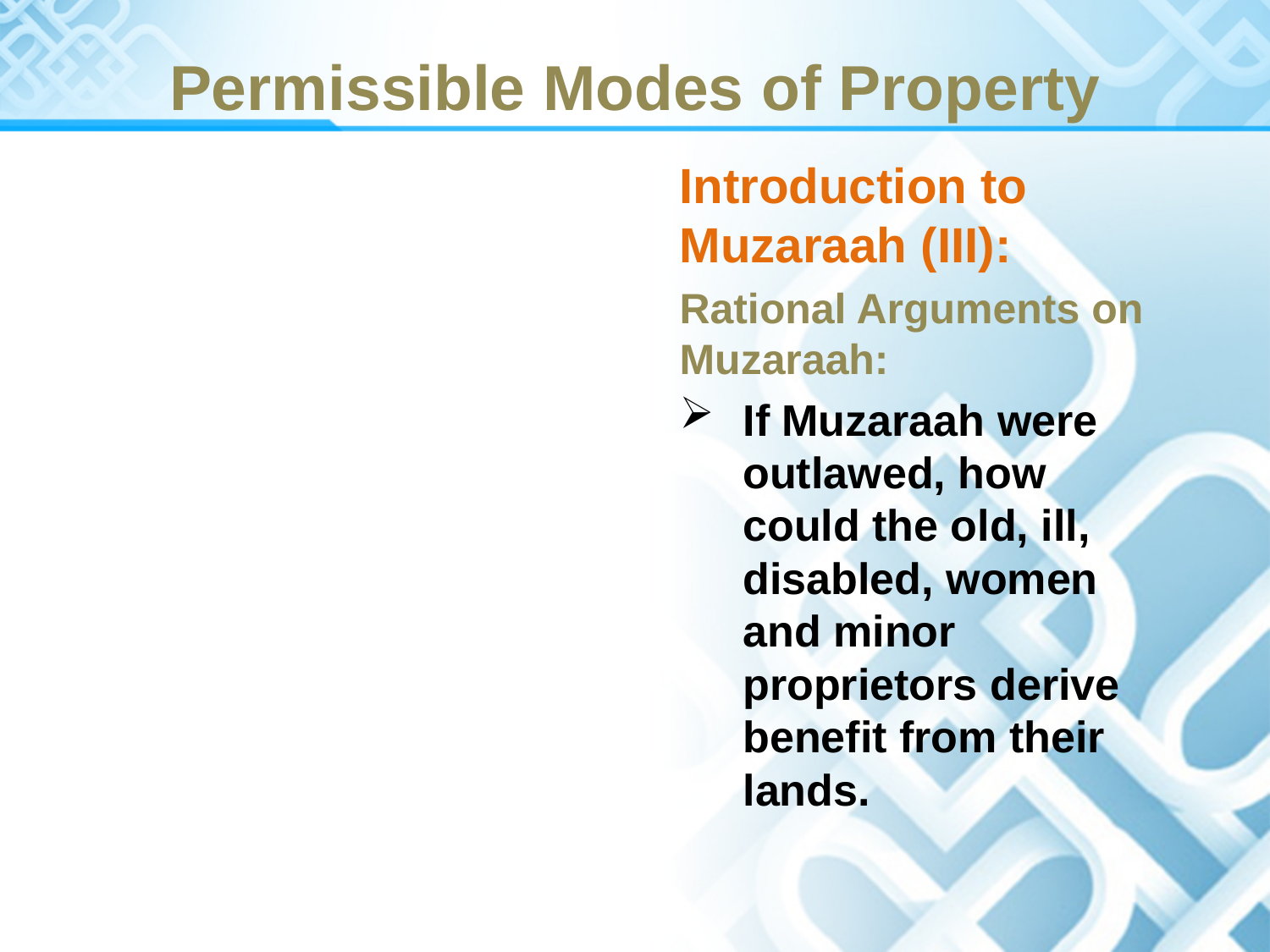

Permissible Modes of Property
Introduction to Muzaraah (III):
Rational Arguments on Muzaraah:
If Muzaraah were outlawed, how could the old, ill, disabled, women and minor proprietors derive benefit from their lands.